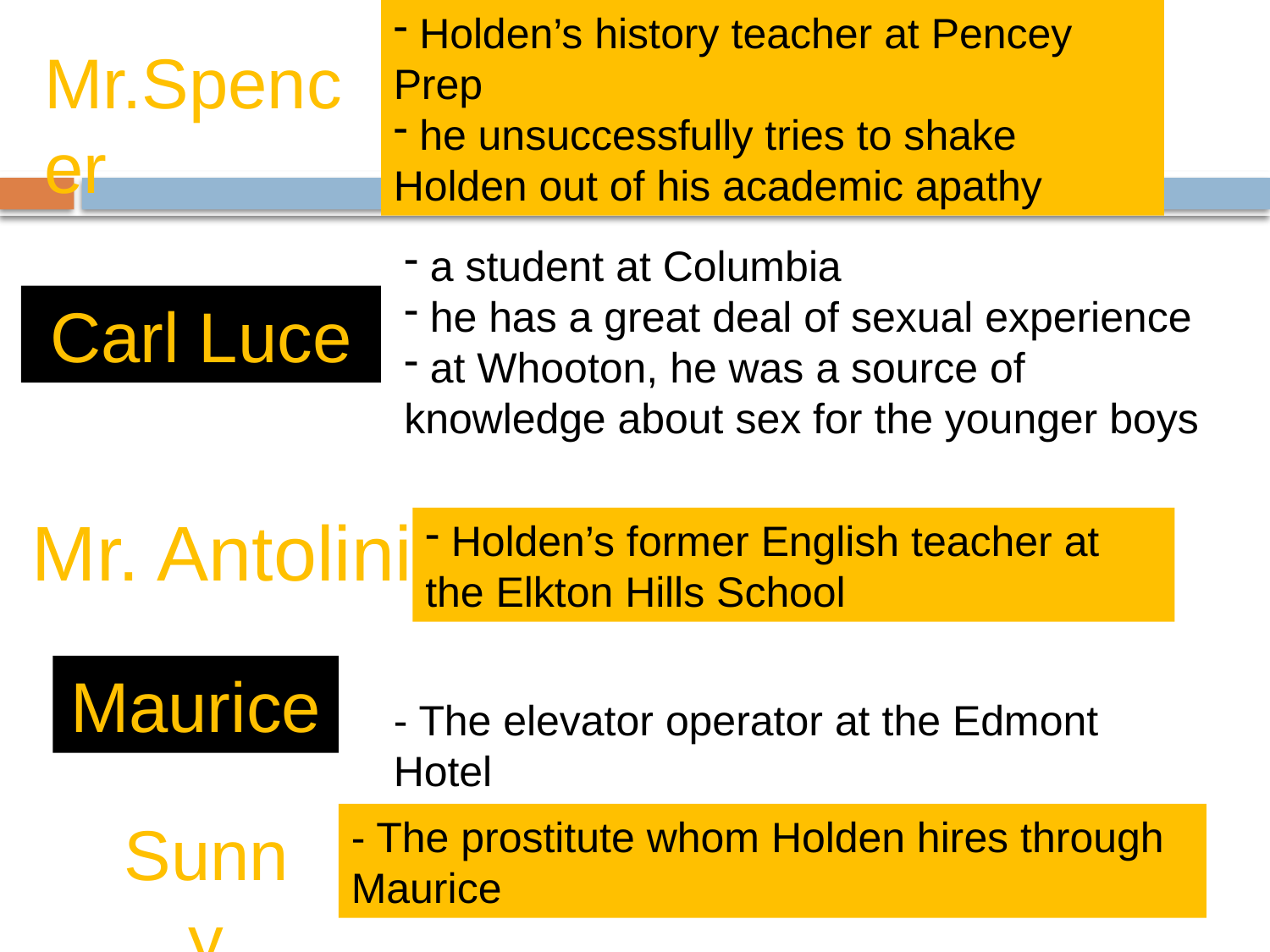

Holden’s history teacher at Pencey Prep
 he unsuccessfully tries to shake Holden out of his academic apathy
Mr.Spencer
 a student at Columbia
 he has a great deal of sexual experience
 at Whooton, he was a source of knowledge about sex for the younger boys
Carl Luce
Mr. Antolini
 Holden’s former English teacher at the Elkton Hills School
Maurice
- The elevator operator at the Edmont Hotel
Sunny
- The prostitute whom Holden hires through Maurice